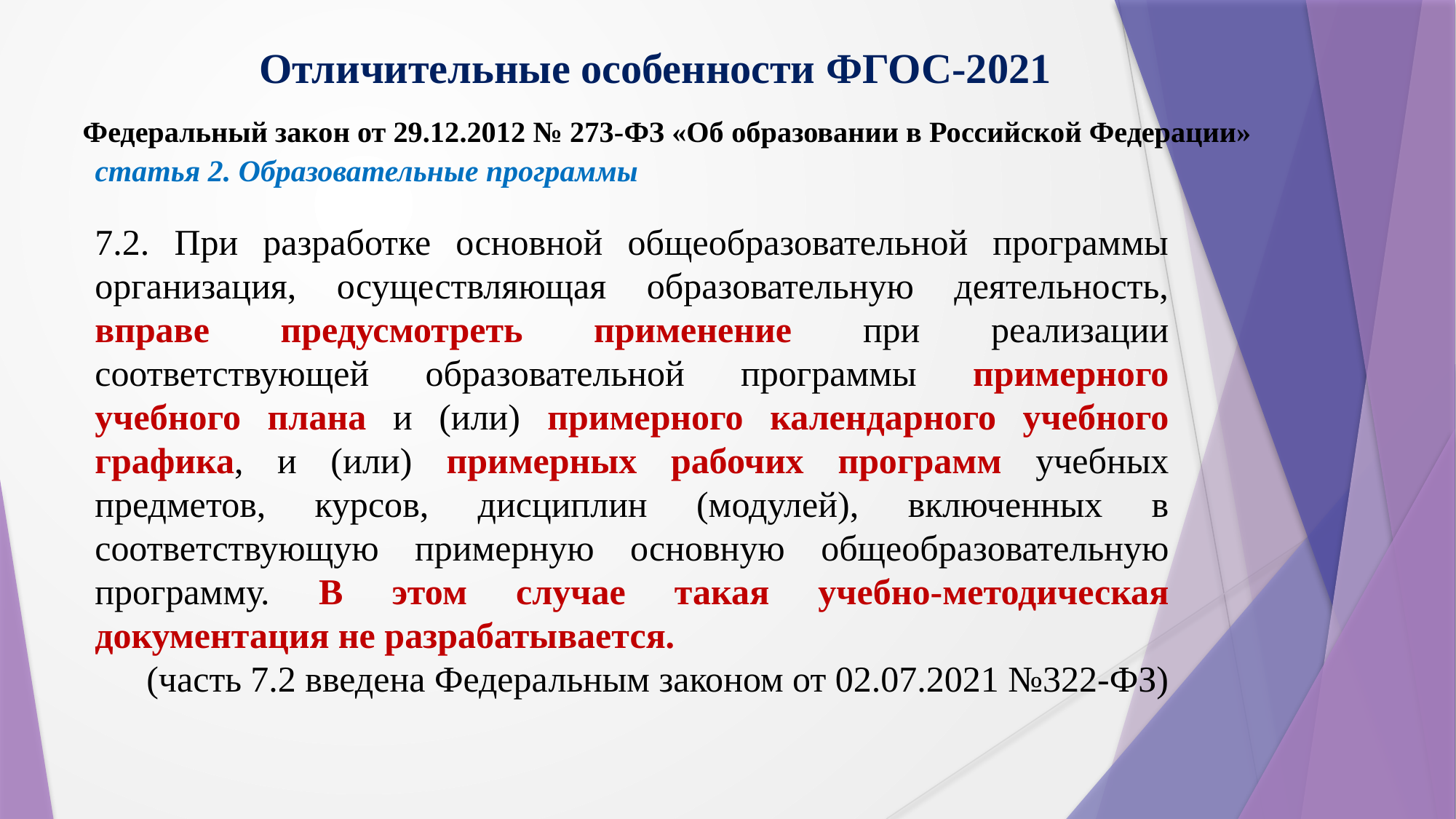

# Отличительные особенности ФГОС-2021
Федеральный закон от 29.12.2012 № 273-ФЗ «Об образовании в Российской Федерации»

статья 2. Образовательные программы

7.2. При разработке основной общеобразовательной программы организация, осуществляющая образовательную деятельность, вправе предусмотреть применение при реализации соответствующей образовательной программы примерного учебного плана и (или) примерного календарного учебного графика, и (или) примерных рабочих программ учебных предметов, курсов, дисциплин (модулей), включенных в соответствующую примерную основную общеобразовательную программу. В этом случае такая учебно-методическая документация не разрабатывается.
(часть 7.2 введена Федеральным законом от 02.07.2021 №322-ФЗ)